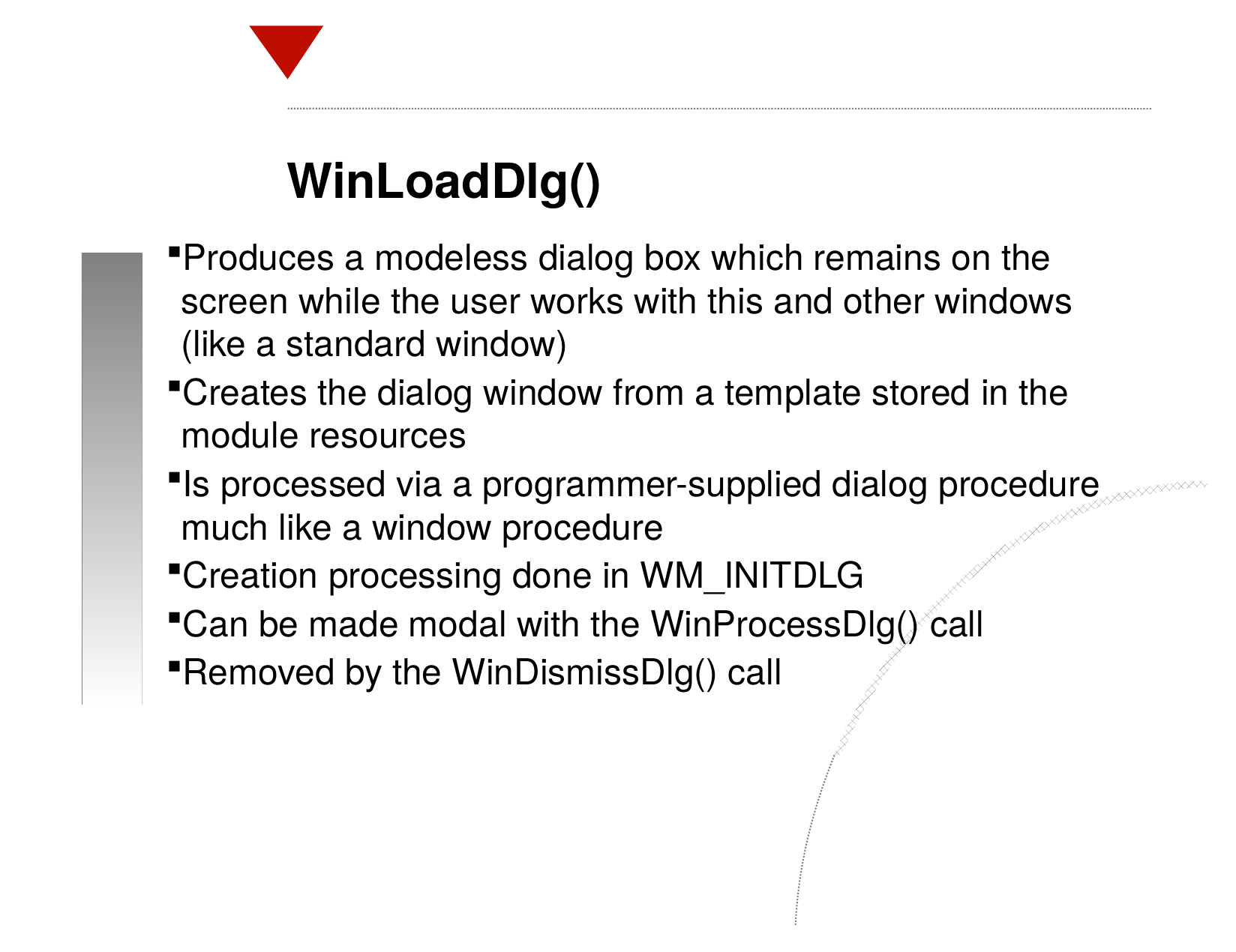

WinLoadDlg()
Produces a modeless dialog box which remains on the screen while the user works with this and other windows (like a standard window)
Creates the dialog window from a template stored in the module resources
Is processed via a programmer-supplied dialog procedure much like a window procedure
Creation processing done in WM_INITDLG
Can be made modal with the WinProcessDlg() call
Removed by the WinDismissDlg() call